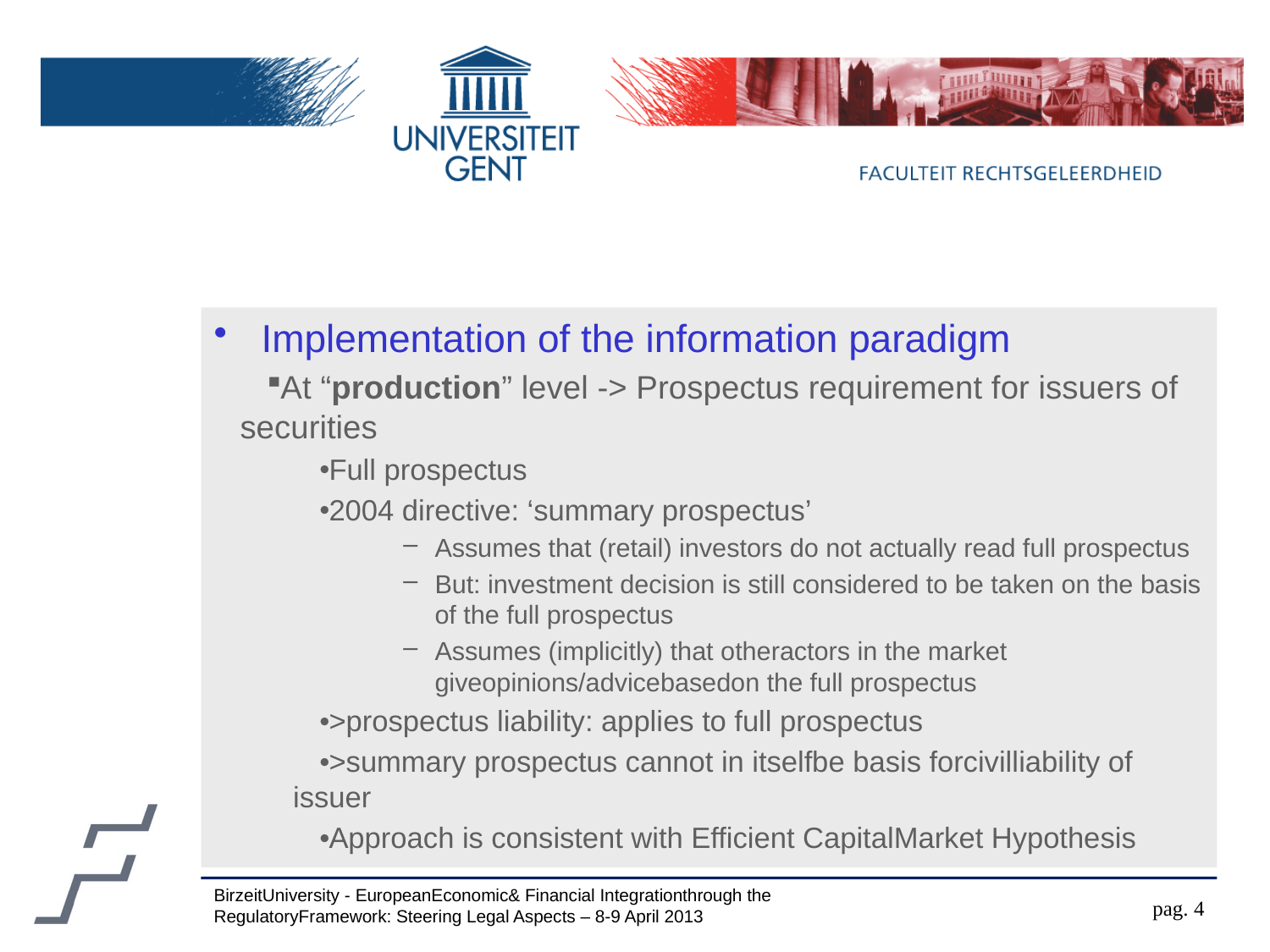

#
Implementation of the information paradigm
At “production” level -> Prospectus requirement for issuers of securities
Full prospectus
2004 directive: ‘summary prospectus’
Assumes that (retail) investors do not actually read full prospectus
But: investment decision is still considered to be taken on the basis of the full prospectus
Assumes (implicitly) that otheractors in the market giveopinions/advicebasedon the full prospectus
>prospectus liability: applies to full prospectus
>summary prospectus cannot in itselfbe basis forcivilliability of issuer
Approach is consistent with Efficient CapitalMarket Hypothesis

BirzeitUniversity - EuropeanEconomic& Financial Integrationthrough the RegulatoryFramework: Steering Legal Aspects – 8-9 April 2013
pag. 4